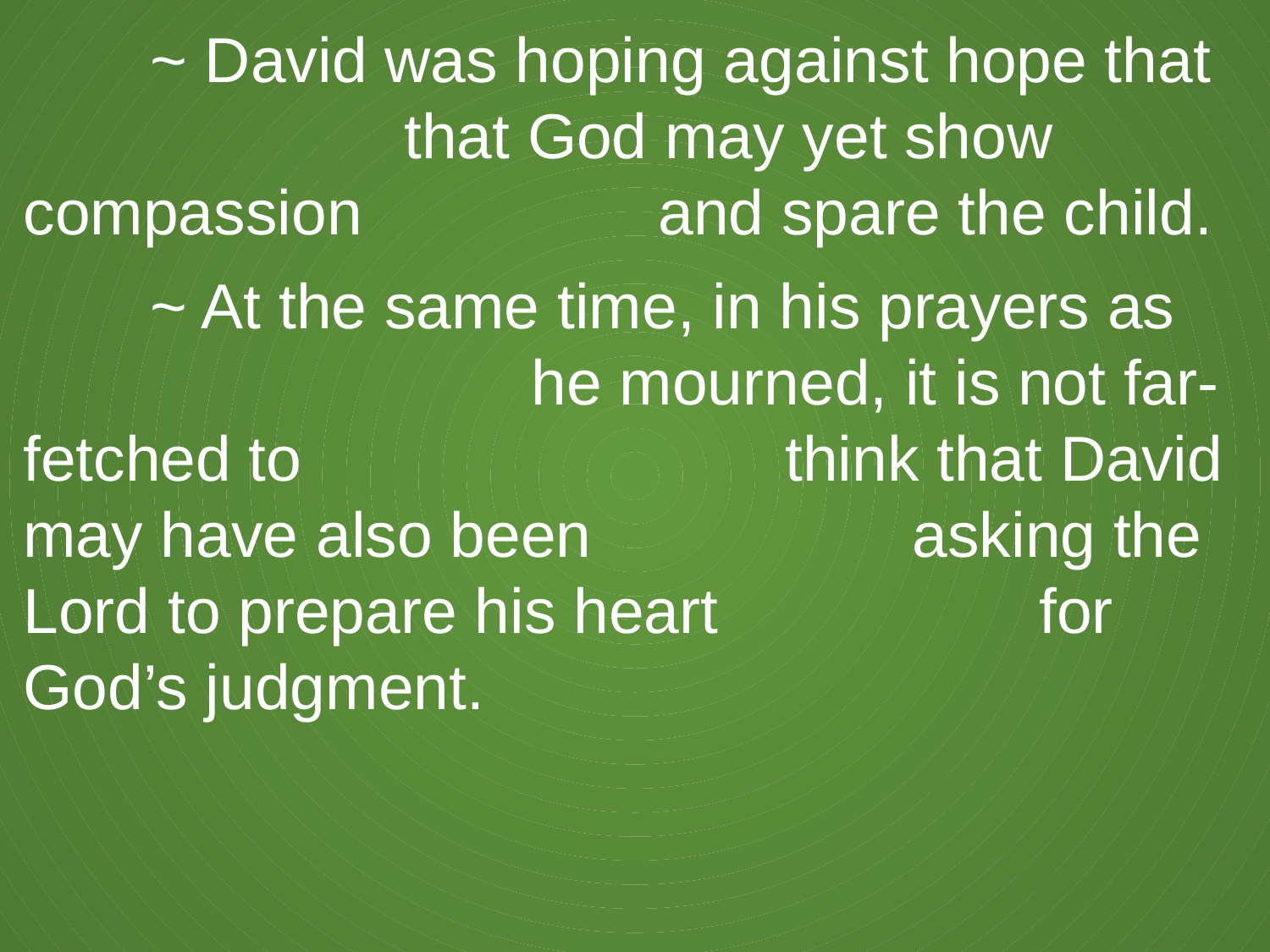

~ David was hoping against hope that 			that God may yet show compassion 			and spare the child.
	~ At the same time, in his prayers as 				he mourned, it is not far-fetched to 				think that David may have also been 			asking the Lord to prepare his heart 			for God’s judgment.